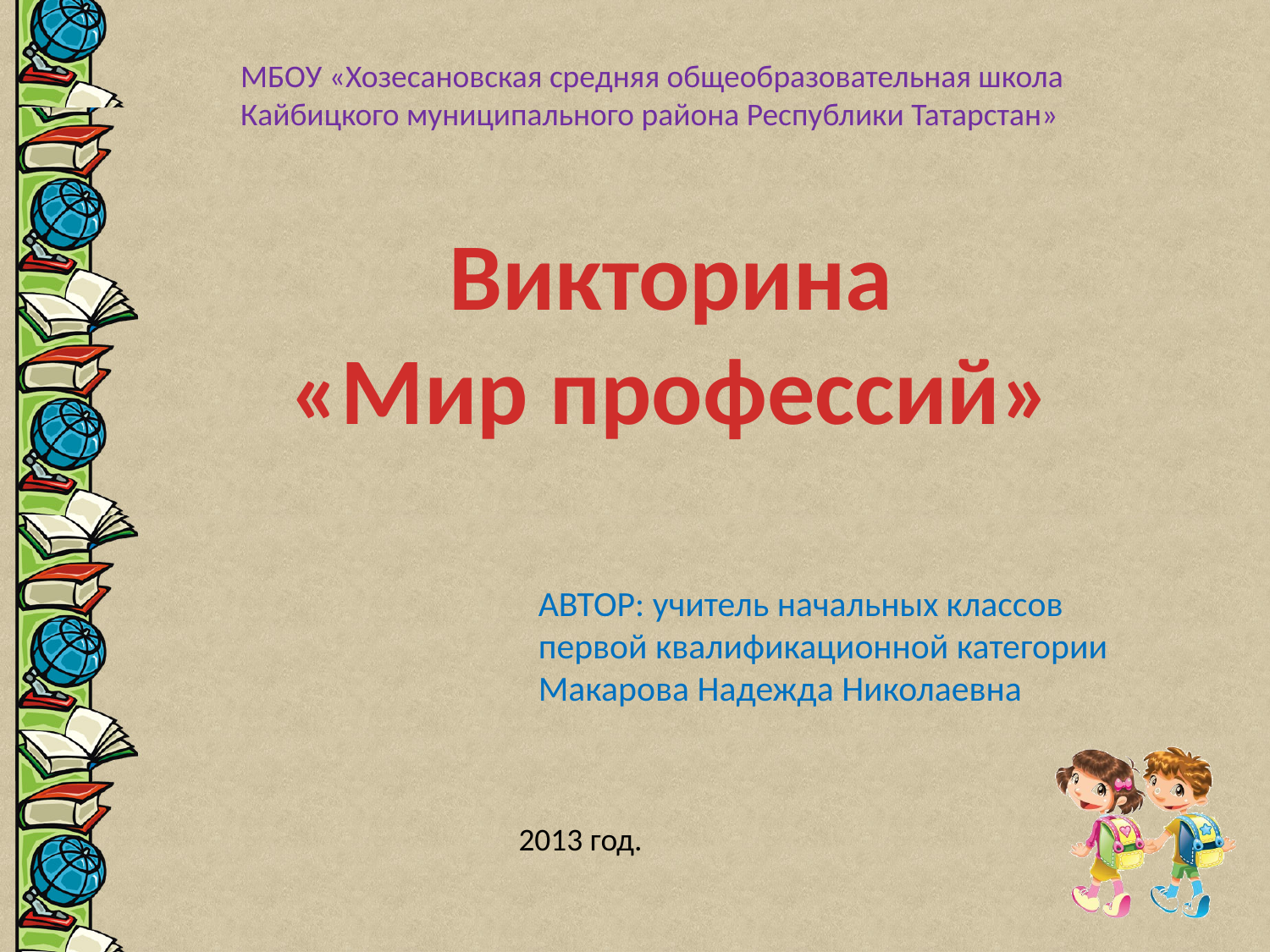

МБОУ «Хозесановская средняя общеобразовательная школа Кайбицкого муниципального района Республики Татарстан»
#
Викторина
«Мир профессий»

АВТОР: учитель начальных классов
первой квалификационной категории Макарова Надежда Николаевна
2013 год.